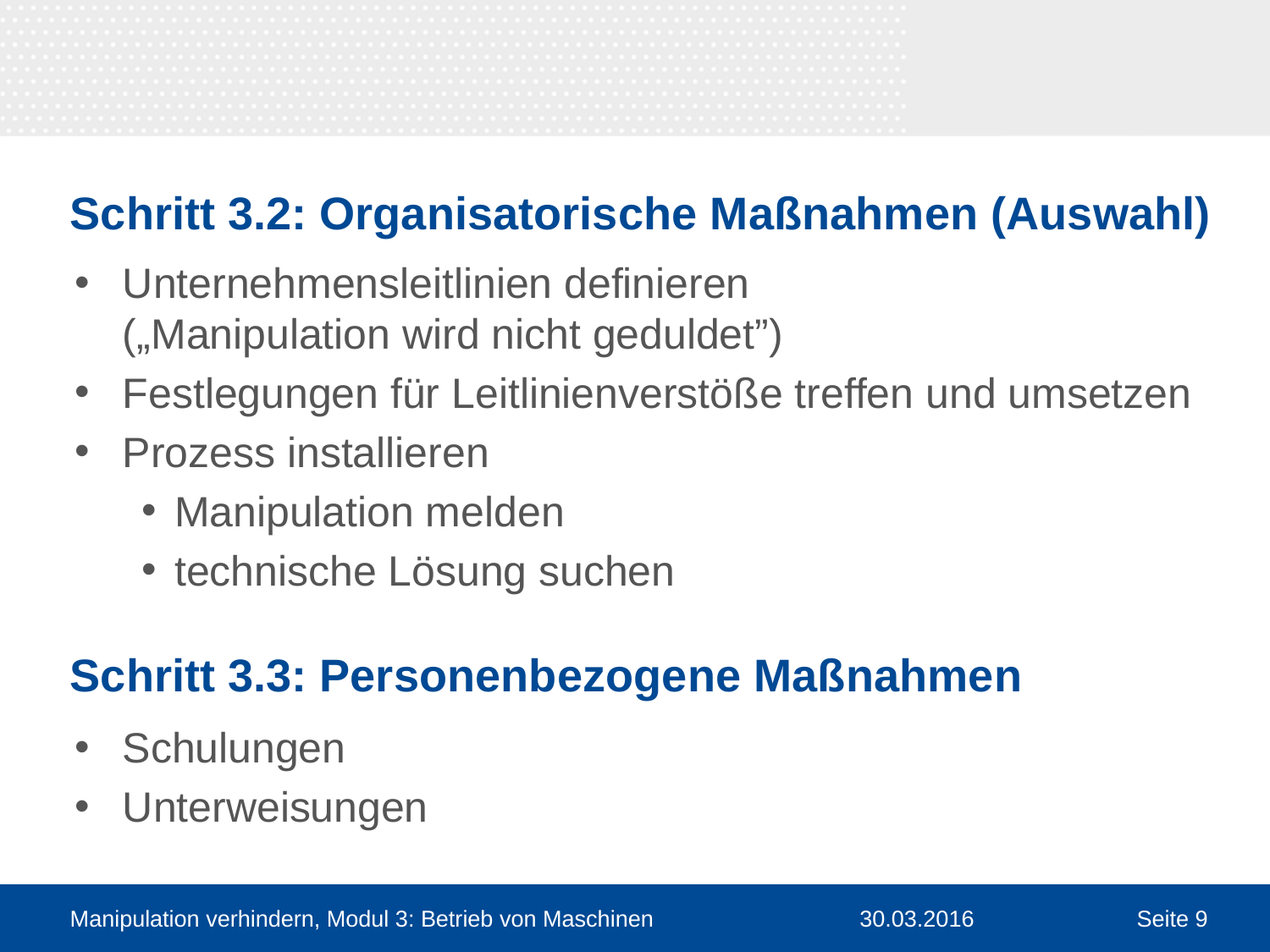

# Schritt 3.2: Organisatorische Maßnahmen (Auswahl)
Unternehmensleitlinien definieren
(„Manipulation wird nicht geduldet”)
Festlegungen für Leitlinienverstöße treffen und umsetzen
Prozess installieren
 Manipulation melden
 technische Lösung suchen
Schritt 3.3: Personenbezogene Maßnahmen
Schulungen
Unterweisungen
Manipulation verhindern, Modul 3: Betrieb von Maschinen
30.03.2016
Seite 9